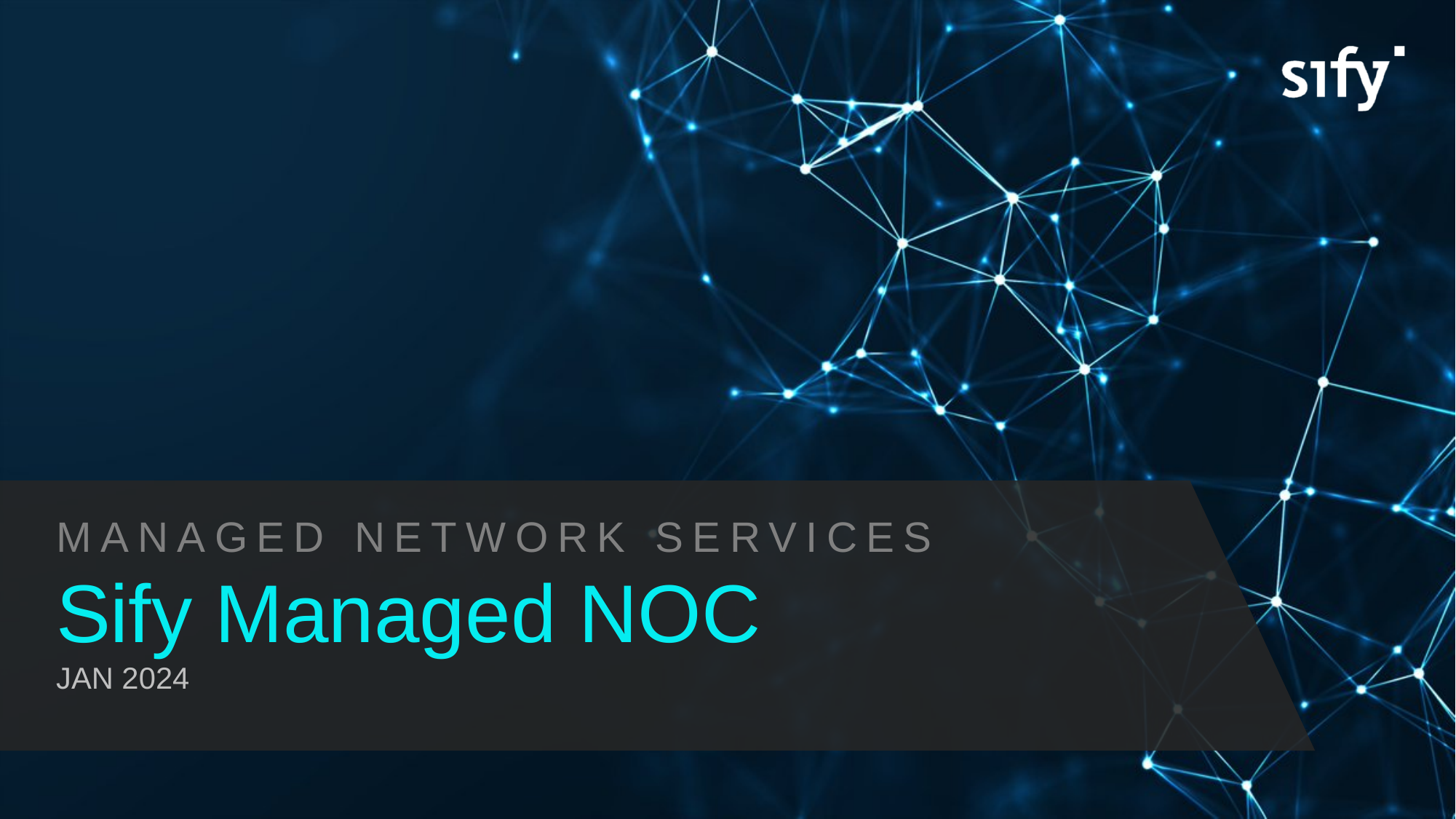

MANAGED Network SERVICES
Sify Managed NOC
Jan 2024